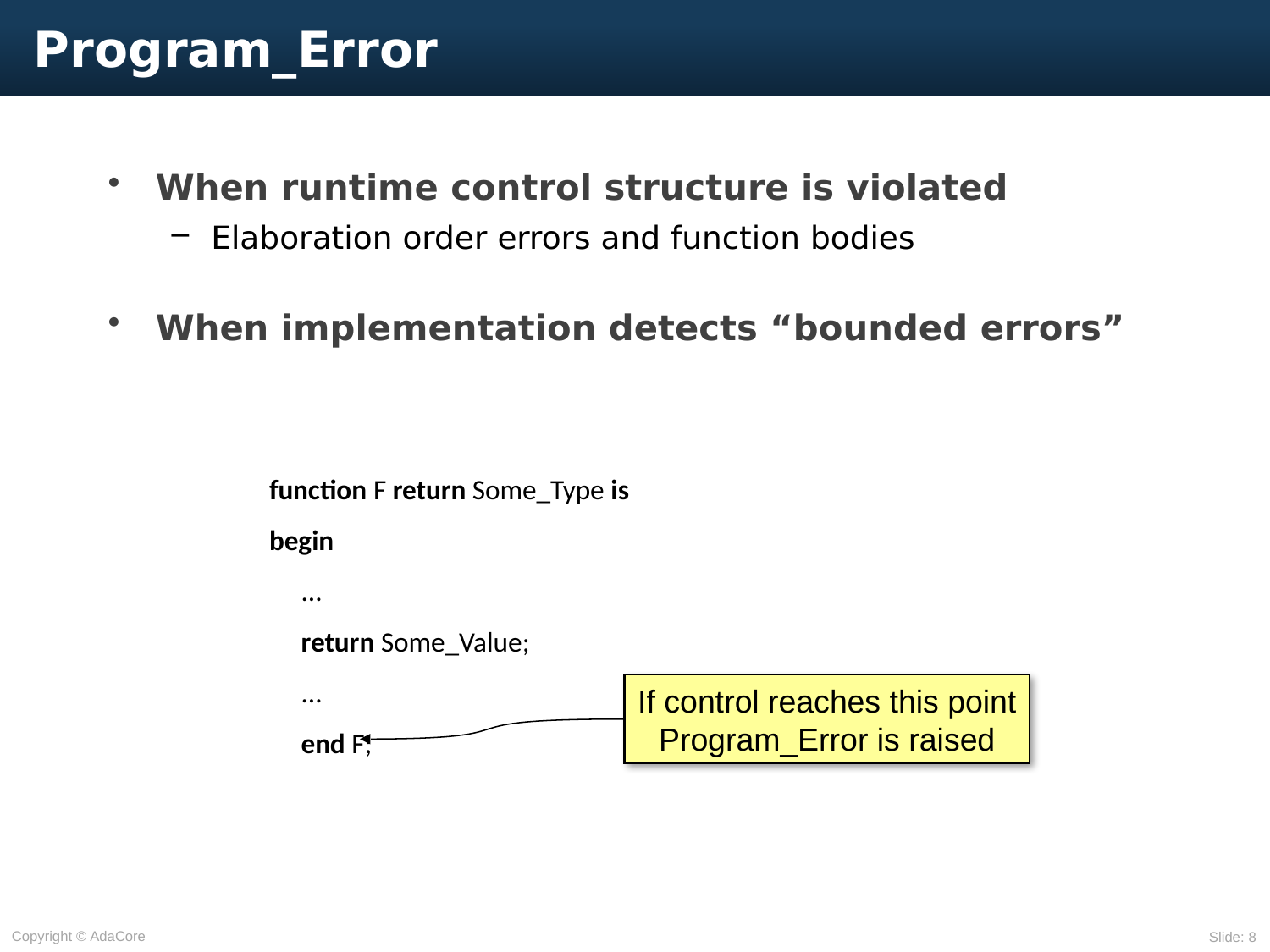

# Program_Error
When runtime control structure is violated
Elaboration order errors and function bodies
When implementation detects “bounded errors”
function F return Some_Type is
begin
...
return Some_Value;
...
end F;
If control reaches this point Program_Error is raised